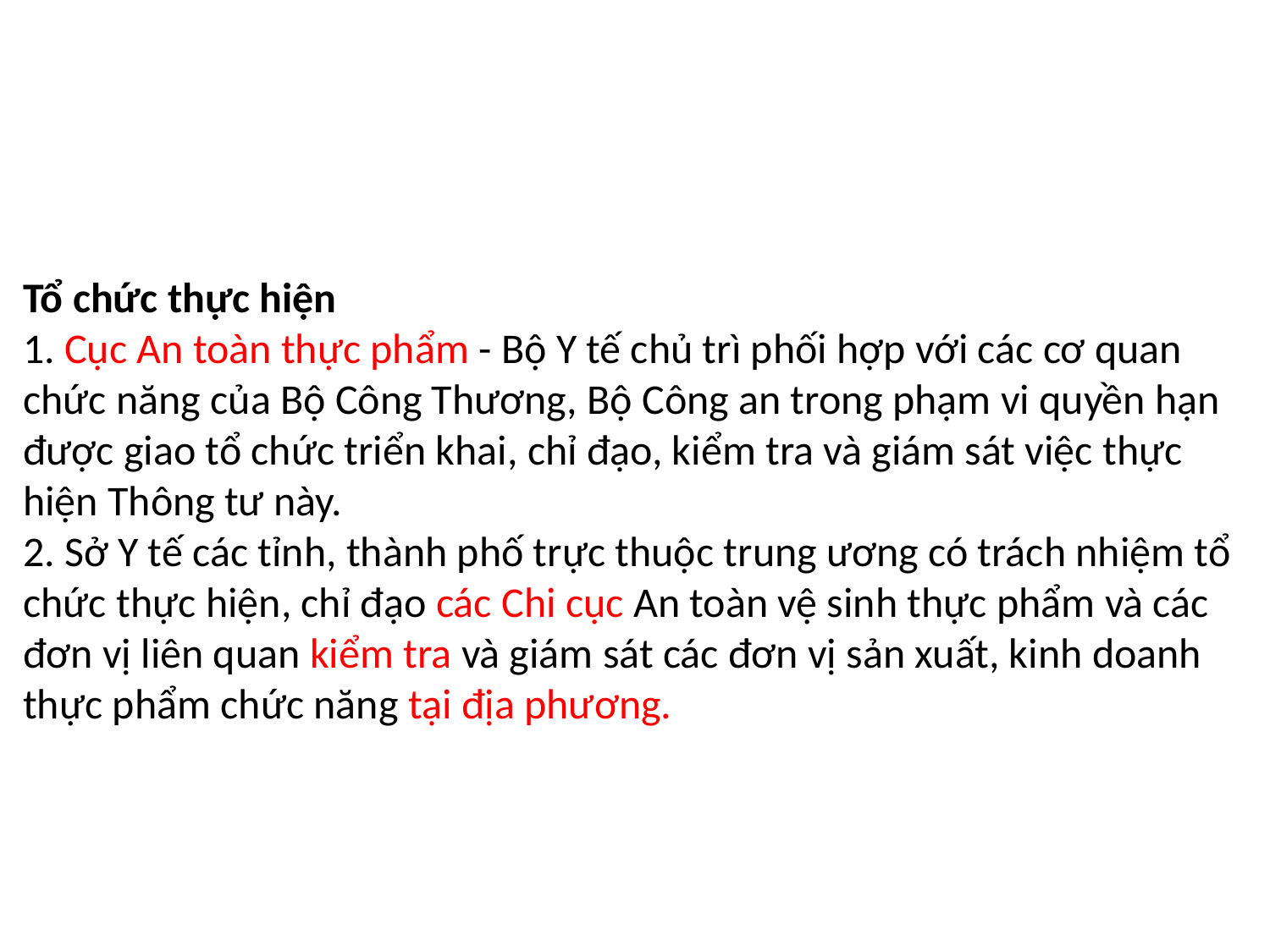

Tổ chức thực hiện
1. Cục An toàn thực phẩm - Bộ Y tế chủ trì phối hợp với các cơ quan chức năng của Bộ Công Thương, Bộ Công an trong phạm vi quyền hạn được giao tổ chức triển khai, chỉ đạo, kiểm tra và giám sát việc thực hiện Thông tư này.
2. Sở Y tế các tỉnh, thành phố trực thuộc trung ương có trách nhiệm tổ chức thực hiện, chỉ đạo các Chi cục An toàn vệ sinh thực phẩm và các đơn vị liên quan kiểm tra và giám sát các đơn vị sản xuất, kinh doanh thực phẩm chức năng tại địa phương.